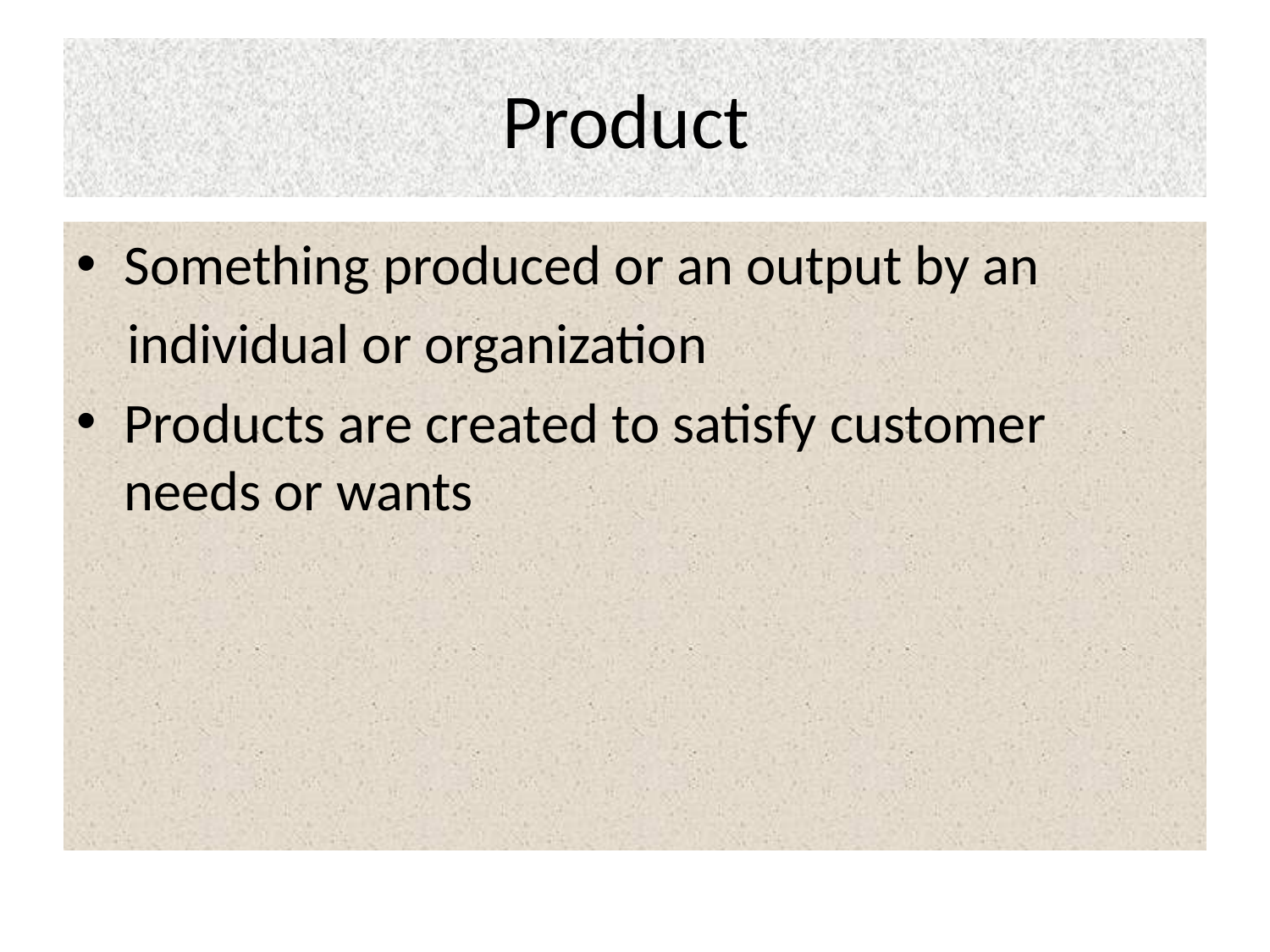

# Product
Something produced or an output by an
    individual or organization
Products are created to satisfy customer needs or wants